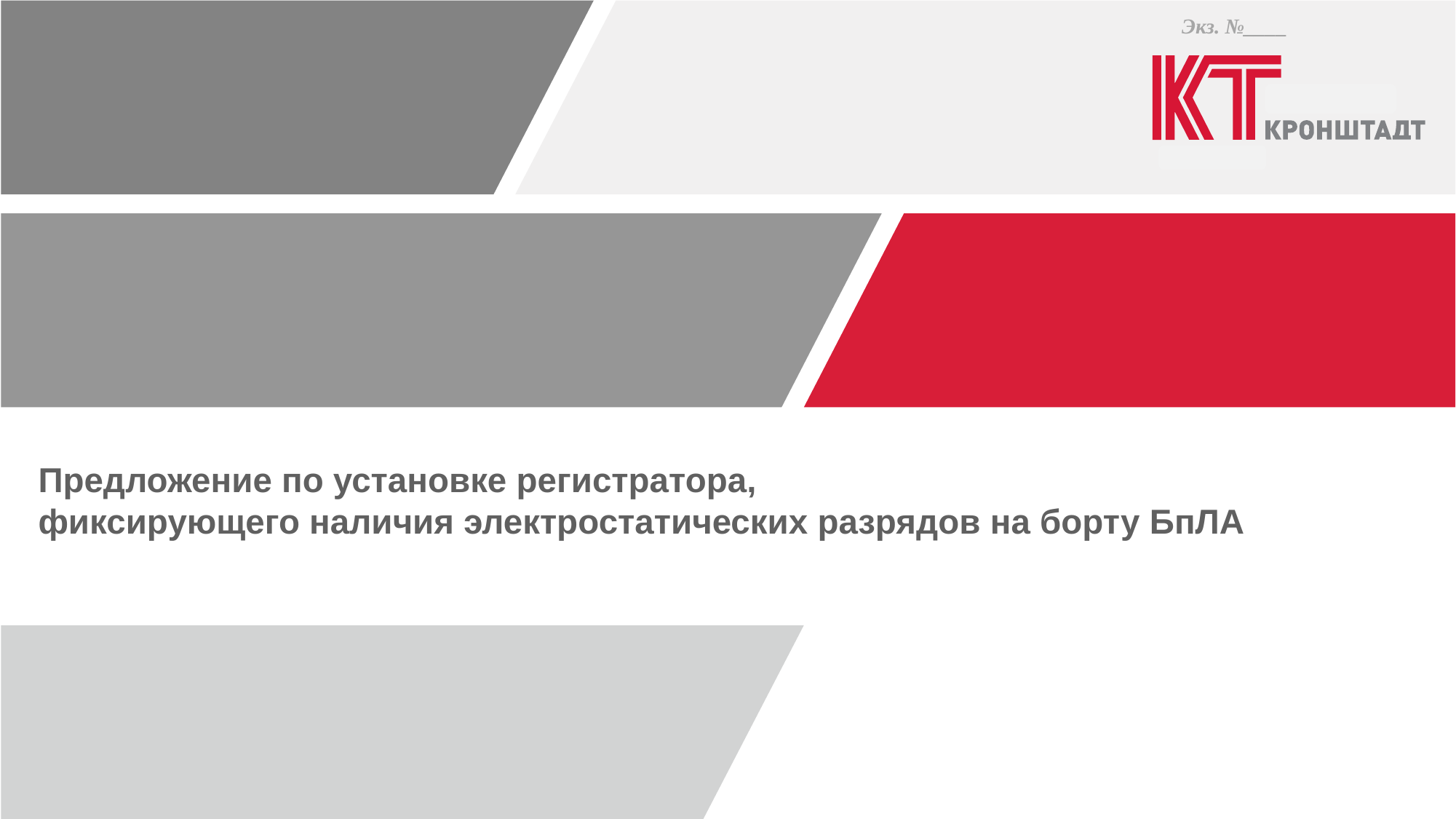

Экз. №____

# Предложение по установке регистратора, фиксирующего наличия электростатических разрядов на борту БпЛА